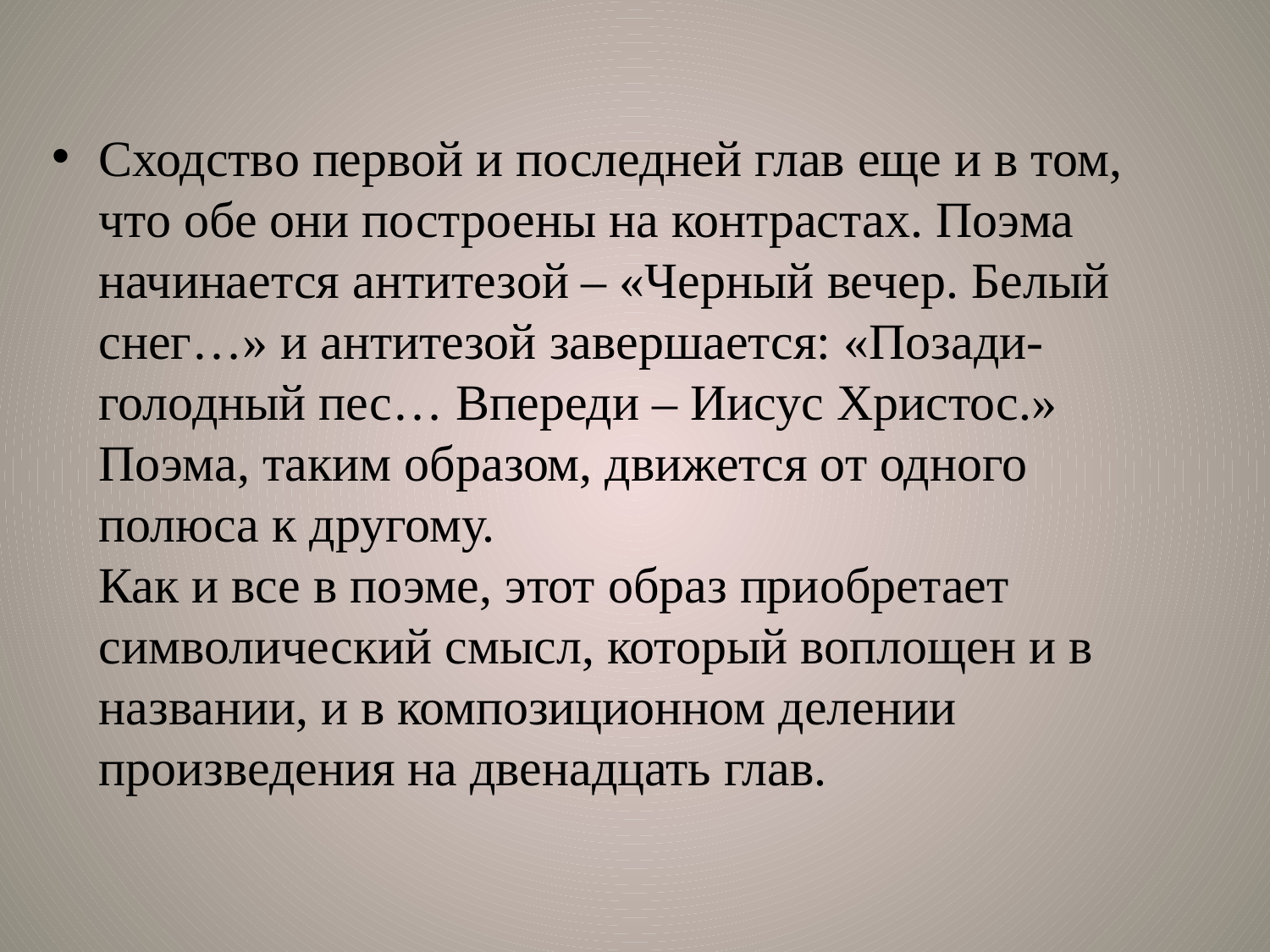

Сходство первой и последней глав еще и в том, что обе они построены на контрастах. Поэма начинается антитезой – «Черный вечер. Белый снег…» и антитезой завершается: «Позади- голодный пес… Впереди – Иисус Христос.» Поэма, таким образом, движется от одного полюса к другому.
Как и все в поэме, этот образ приобретает символический смысл, который воплощен и в названии, и в композиционном делении произведения на двенадцать глав.